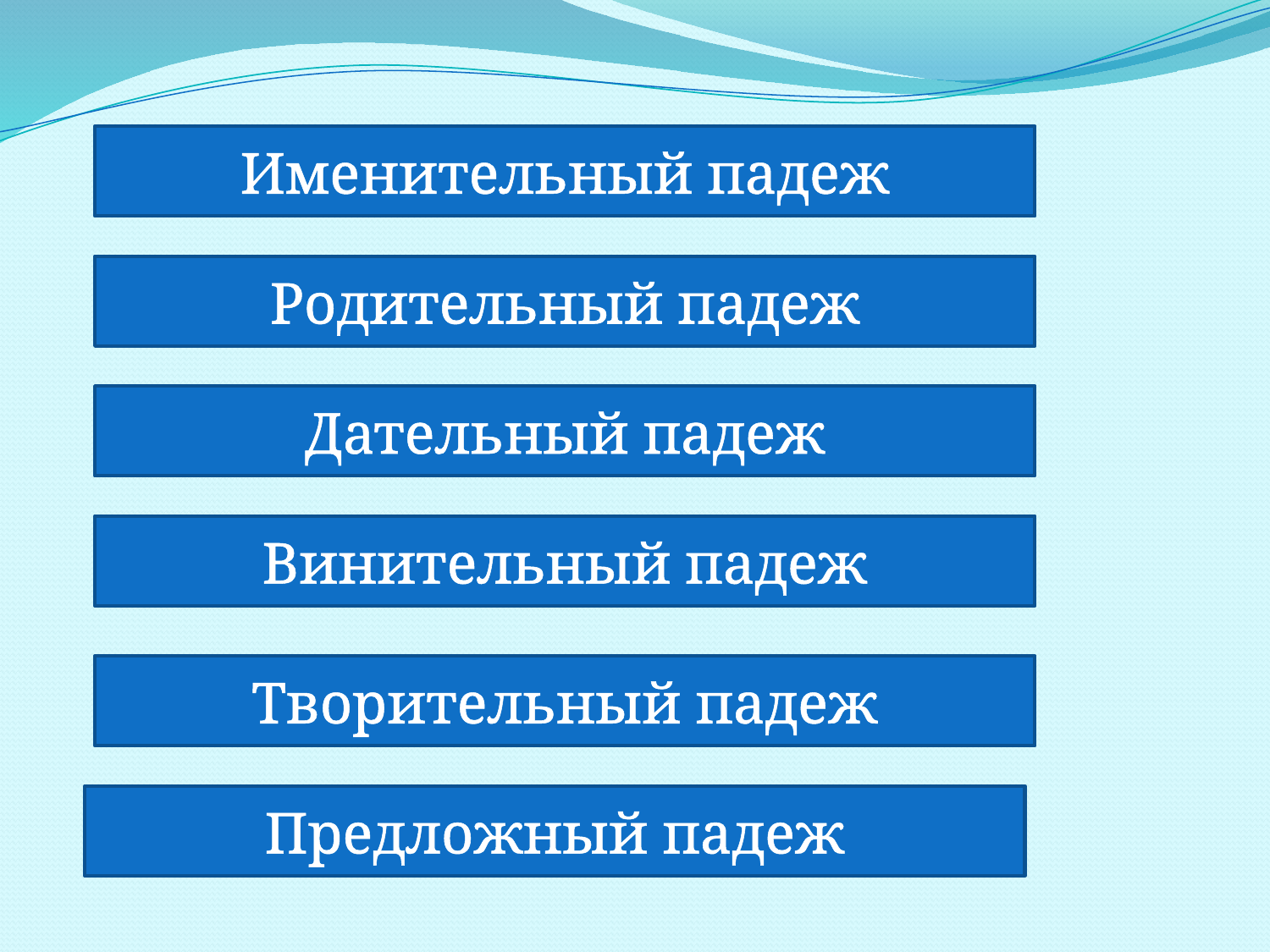

Именительный падеж
Родительный падеж
Дательный падеж
Винительный падеж
Творительный падеж
Предложный падеж